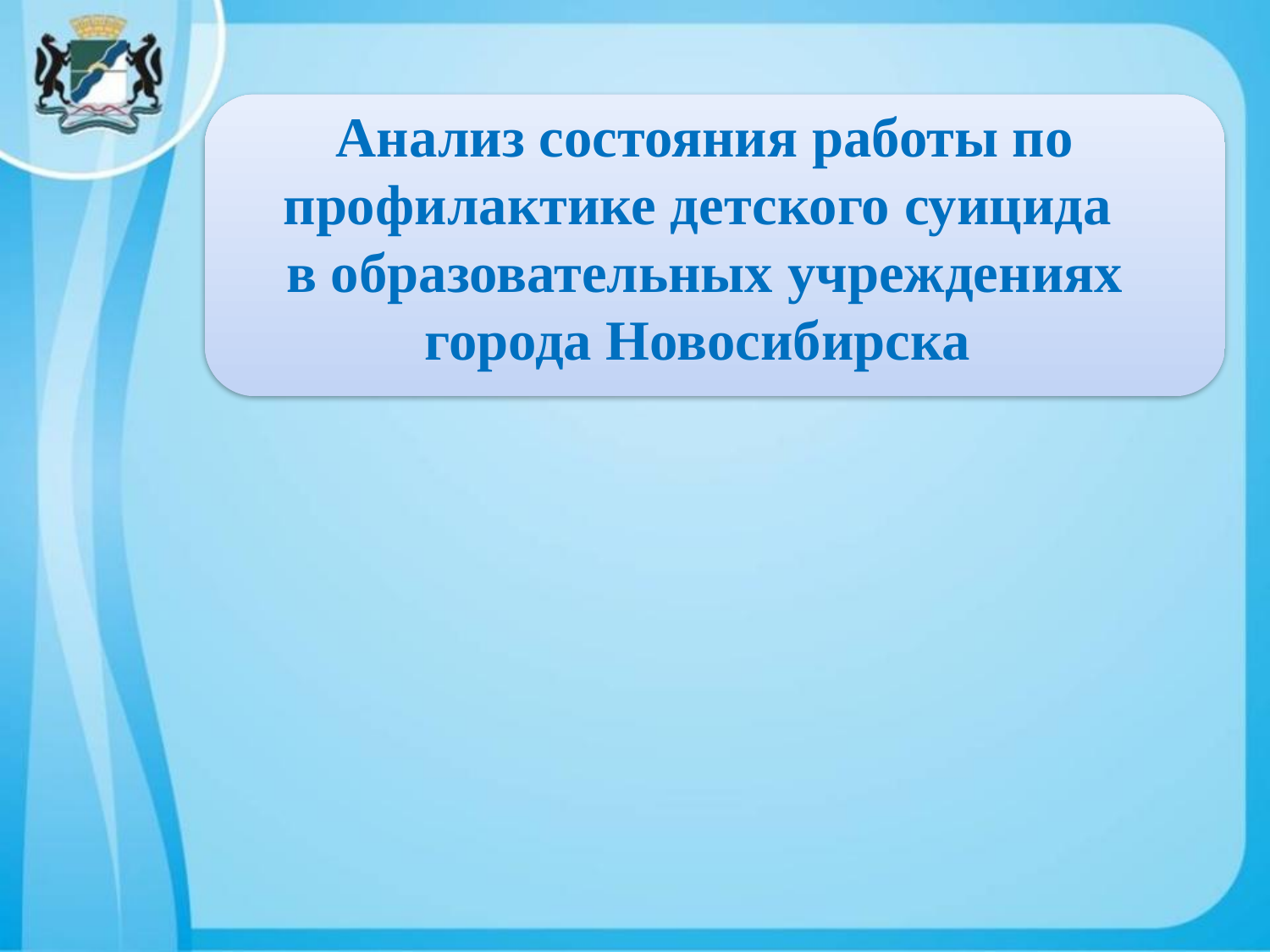

# Нормативно-правовая база

Анализ состояния работы по профилактике детского суицида
в образовательных учреждениях города Новосибирска